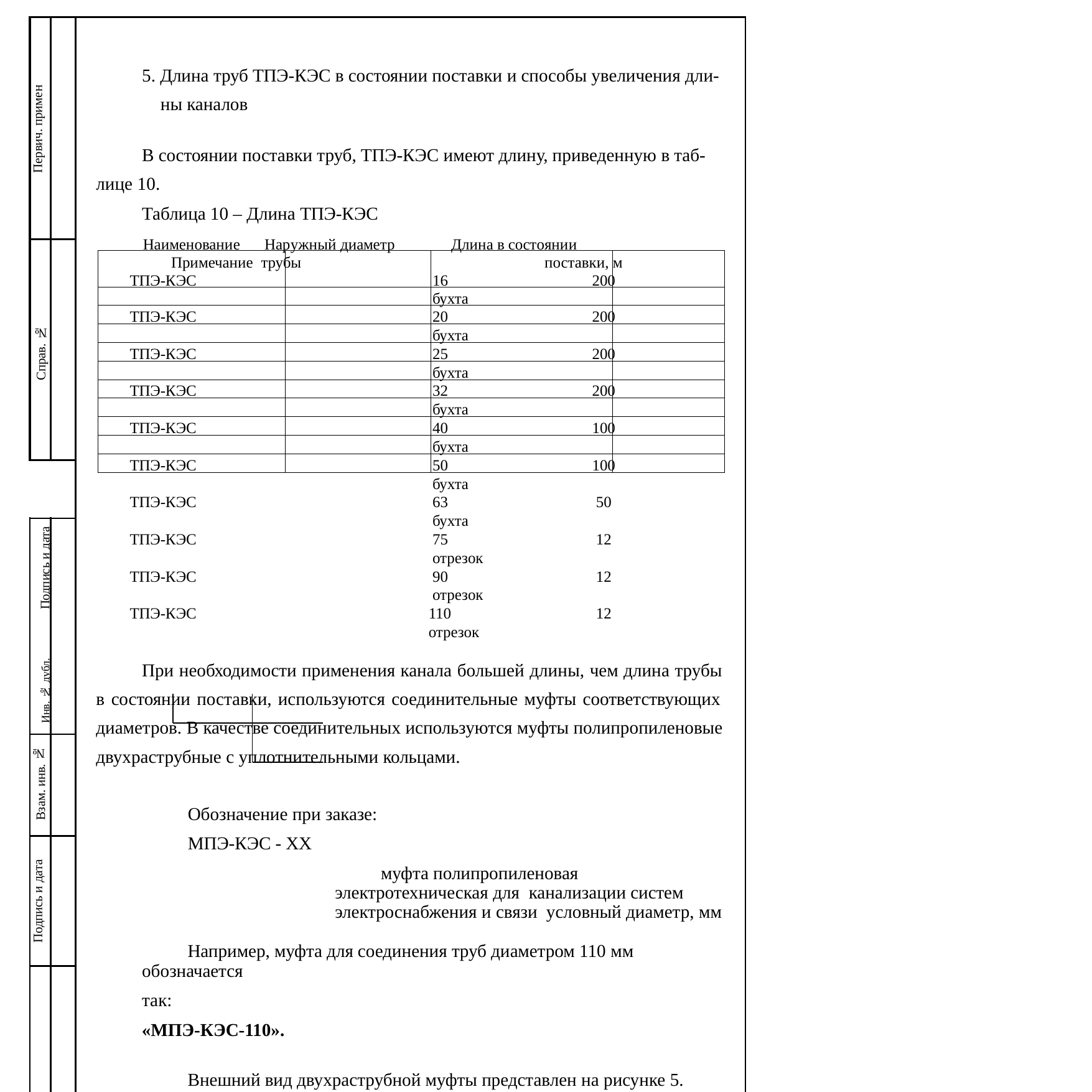

| Первич. примен |  | 5. Длина труб ТПЭ-КЭС в состоянии поставки и способы увеличения дли- ны каналов В состоянии поставки труб, ТПЭ-КЭС имеют длину, приведенную в таб- лице 10. Таблица 10 – Длина ТПЭ-КЭС Наименование Наружный диаметр Длина в состоянии Примечание трубы поставки, м ТПЭ-КЭС 16 200 бухта ТПЭ-КЭС 20 200 бухта ТПЭ-КЭС 25 200 бухта ТПЭ-КЭС 32 200 бухта ТПЭ-КЭС 40 100 бухта ТПЭ-КЭС 50 100 бухта ТПЭ-КЭС 63 50 бухта ТПЭ-КЭС 75 12 отрезок ТПЭ-КЭС 90 12 отрезок ТПЭ-КЭС 110 12 отрезок При необходимости применения канала большей длины, чем длина трубы в состоянии поставки, используются соединительные муфты соответствующих диаметров. В качестве соединительных используются муфты полипропиленовые двухраструбные с уплотнительными кольцами. Обозначение при заказе: МПЭ-КЭС - ХХ муфта полипропиленовая электротехническая для канализации систем электроснабжения и связи условный диаметр, мм Например, муфта для соединения труб диаметром 110 мм обозначается так: «МПЭ-КЭС-110». Внешний вид двухраструбной муфты представлен на рисунке 5. |  |  |  |  |  |  |
| --- | --- | --- | --- | --- | --- | --- | --- | --- |
| Справ. № |  |  |  |  |  |  |  |  |
|  |  |  |  |  |  |  |  |  |
| Инв. № дубл. Подпись и дата |  |  |  |  |  |  |  |  |
| Взам. инв. № |  |  |  |  |  |  |  |  |
| Подпись и дата |  |  |  |  |  |  |  |  |
| Инв. № подл |  |  |  |  |  |  |  |  |
|  |  |  |  |  |  |  | ТПЭ-КЭС. Техническая информация для проектирования | лист |
|  |  |  |  |  |  |  |  |  |
|  |  |  |  |  |  |  |  | 38 |
|  |  | Изм | Лист | № документа | Подпись | Дата |  |  |

|  |  |  |  |
| --- | --- | --- | --- |
|  |  |  |  |
|  |  |  |  |
|  |  |  |  |
|  |  |  |  |
|  |  |  |  |
|  |  |  |  |
|  |  |  |  |
|  |  |  |  |
|  |  |  |  |
|  |  |  |  |